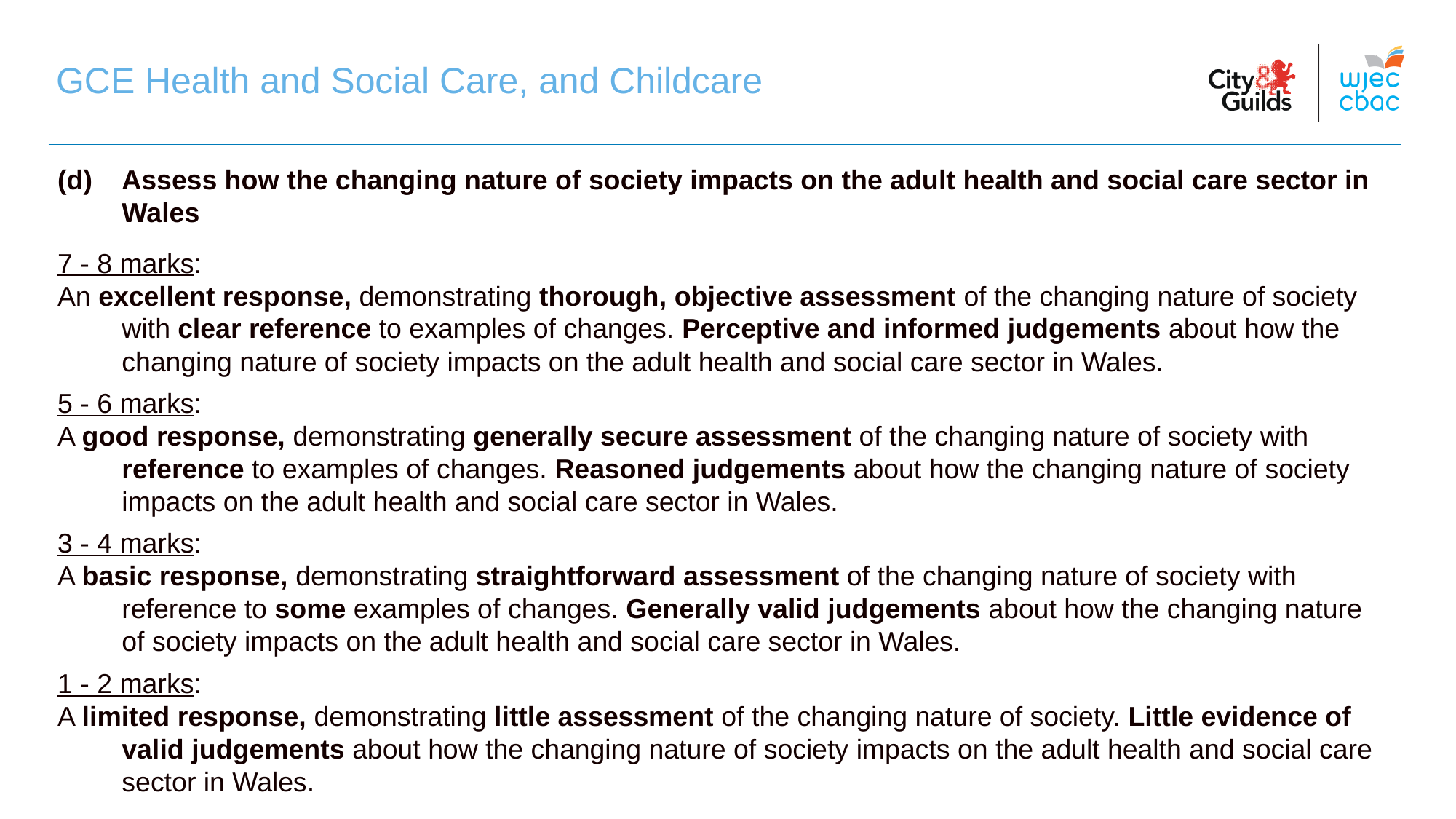

GCE Health and Social Care, and Childcare
(d)	Assess how the changing nature of society impacts on the adult health and social care sector in Wales
7 - 8 marks:
An excellent response, demonstrating thorough, objective assessment of the changing nature of society with clear reference to examples of changes. Perceptive and informed judgements about how the changing nature of society impacts on the adult health and social care sector in Wales.
5 - 6 marks:
A good response, demonstrating generally secure assessment of the changing nature of society with reference to examples of changes. Reasoned judgements about how the changing nature of society impacts on the adult health and social care sector in Wales.
3 - 4 marks:
A basic response, demonstrating straightforward assessment of the changing nature of society with reference to some examples of changes. Generally valid judgements about how the changing nature of society impacts on the adult health and social care sector in Wales.
1 - 2 marks:
A limited response, demonstrating little assessment of the changing nature of society. Little evidence of valid judgements about how the changing nature of society impacts on the adult health and social care sector in Wales.